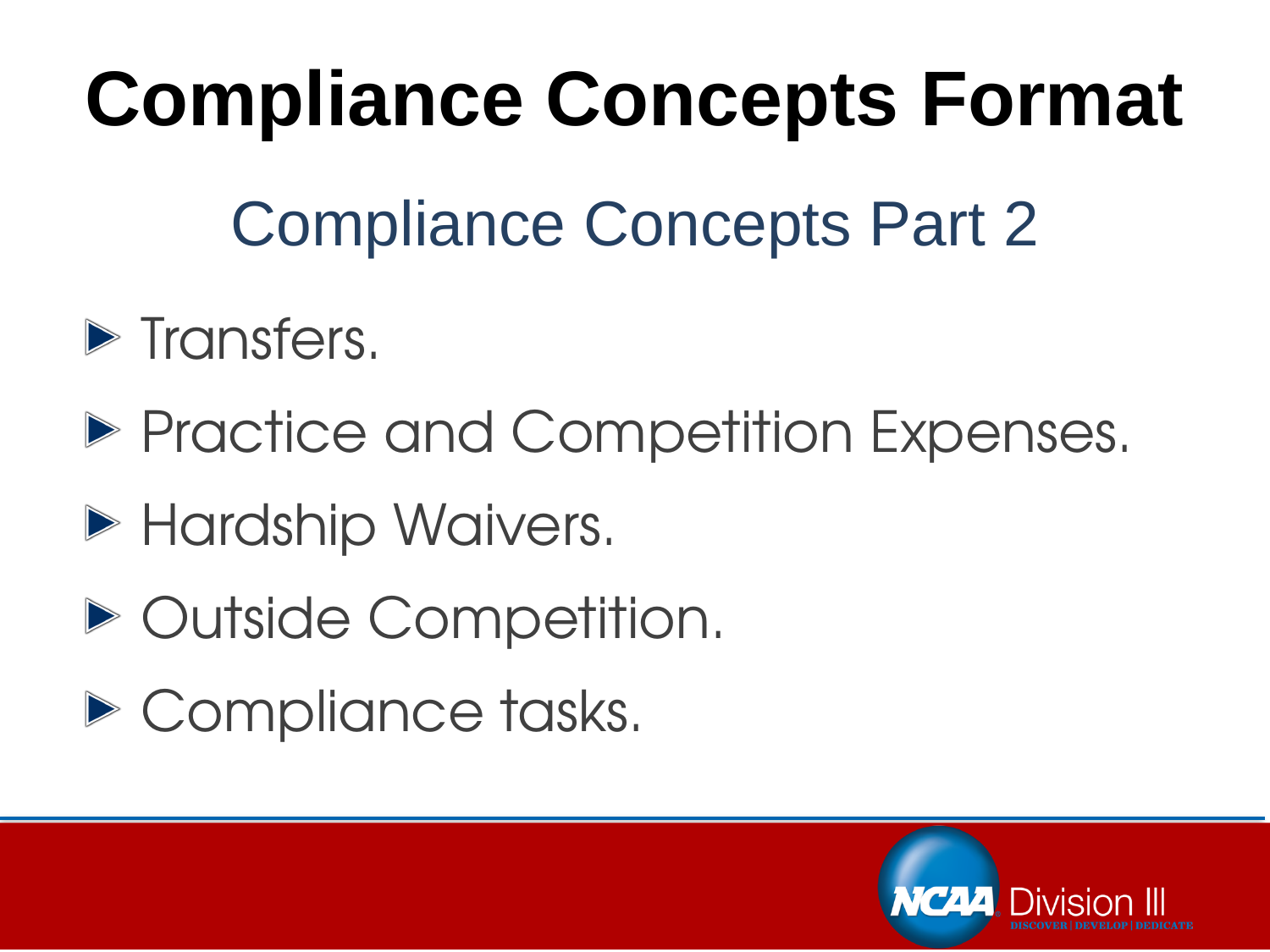

# Compliance Concepts Format
Compliance Concepts Part 2

Transfers.

Practice and Competition Expenses.

Hardship Waivers.

Outside Competition.

Compliance tasks.